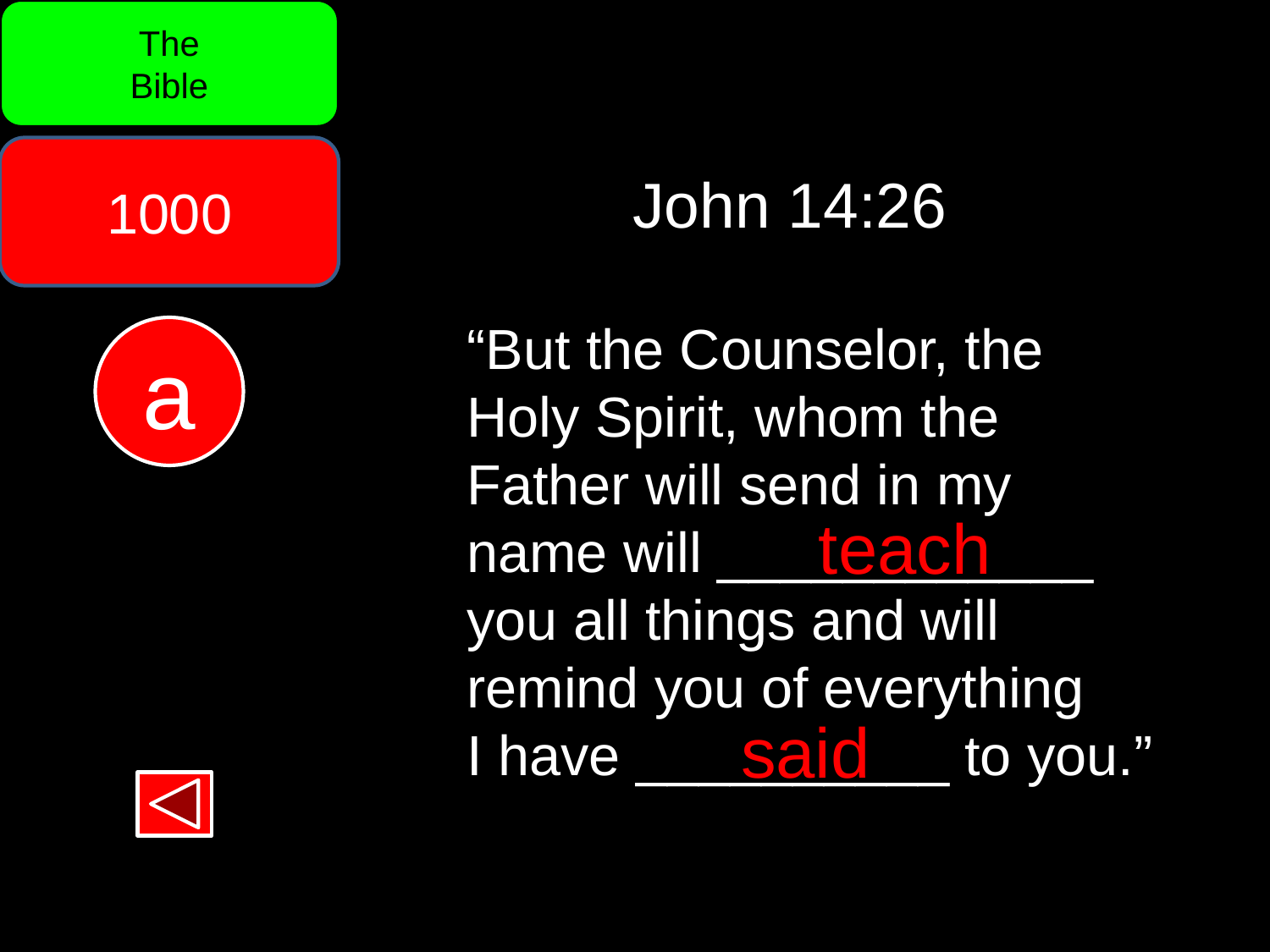

The
Bible
1000
John 14:26
“But the Counselor, the
Holy Spirit, whom the
Father will send in my
name will ____________
you all things and will
remind you of everything
I have __________ to you.”
a
teach
said